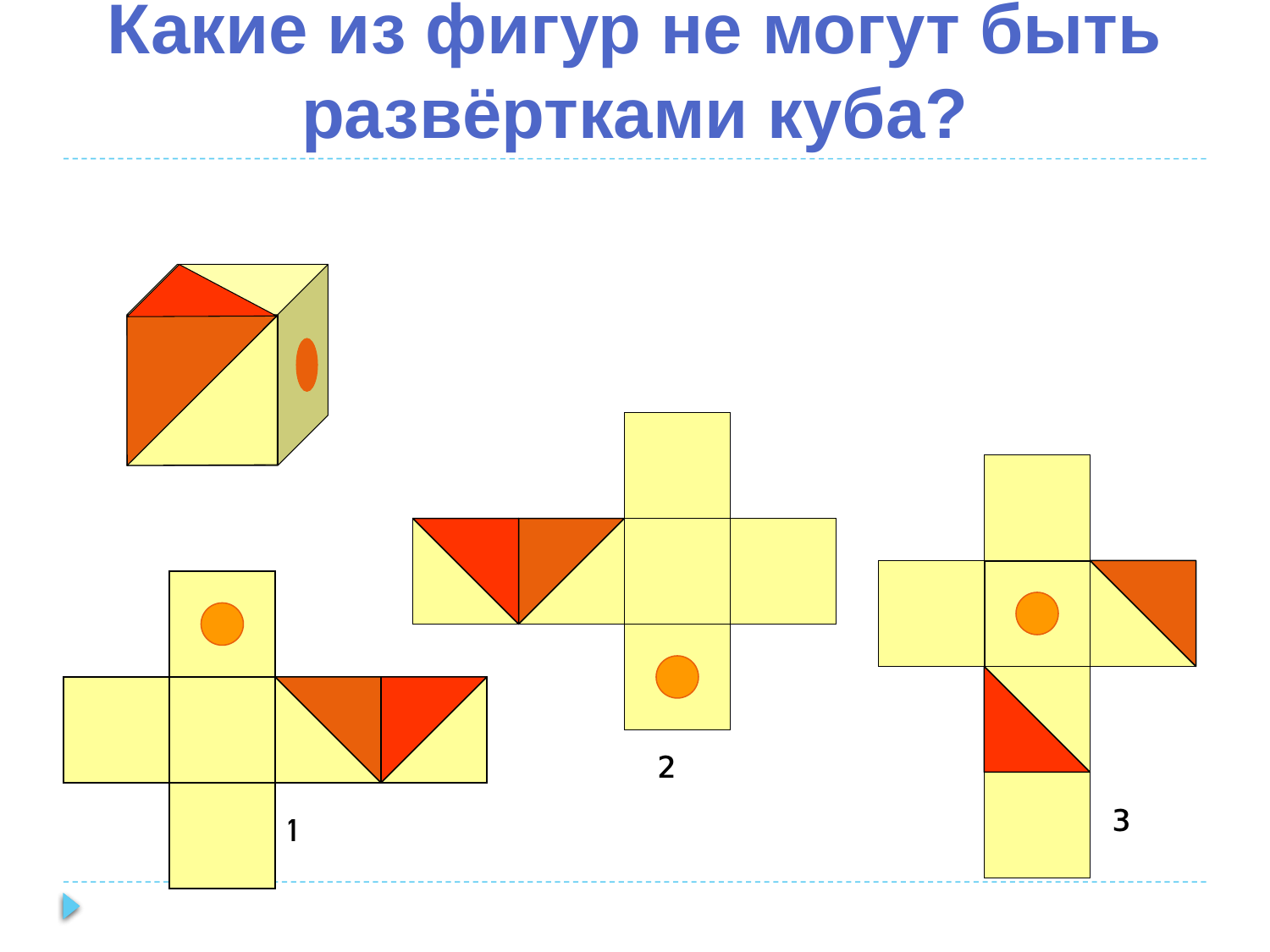

# Какие из фигур не могут быть развёртками куба?

1
2
3